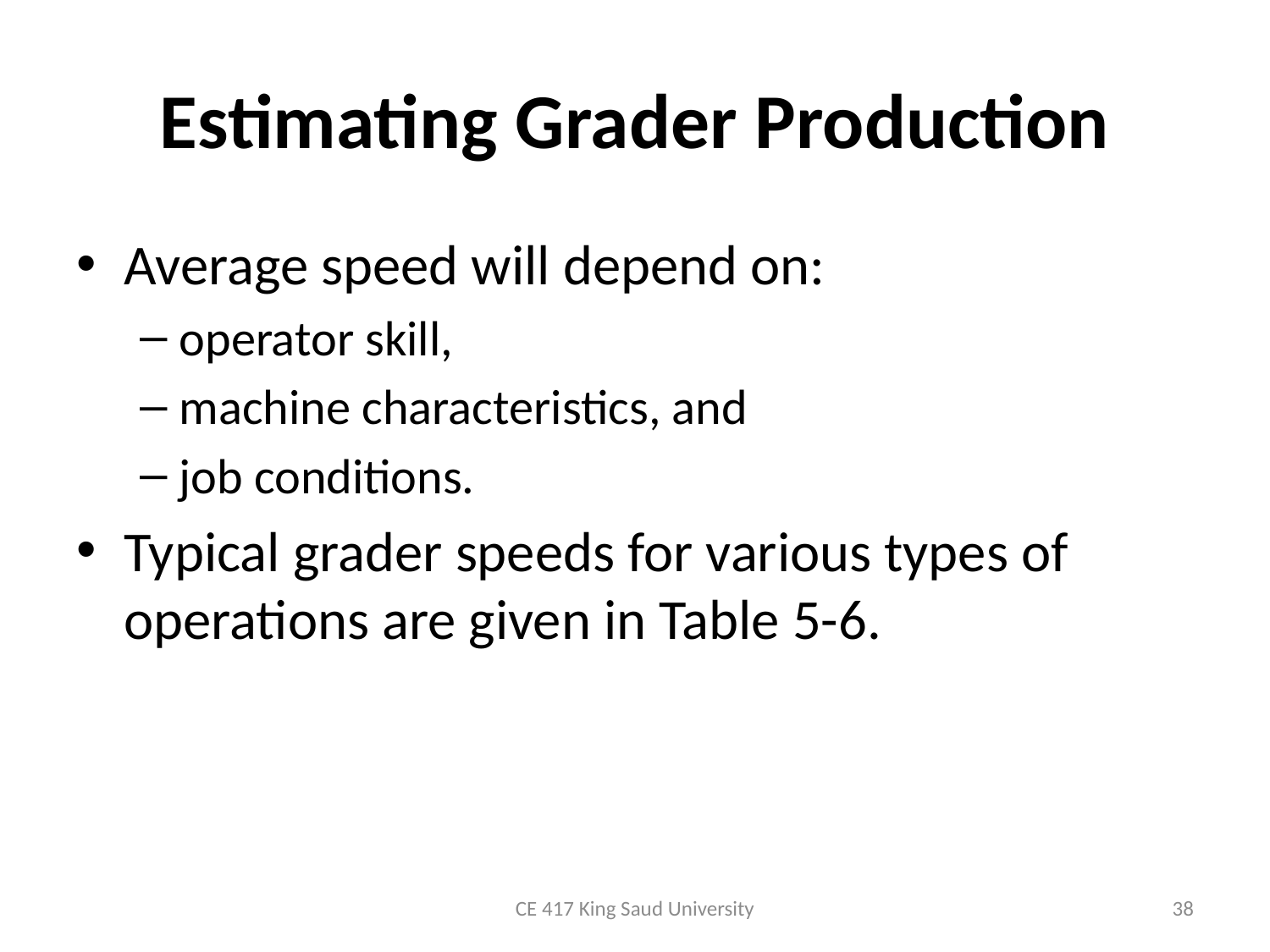

# Estimating Grader Production
Average speed will depend on:
operator skill,
machine characteristics, and
job conditions.
Typical grader speeds for various types of operations are given in Table 5-6.
CE 417 King Saud University
38